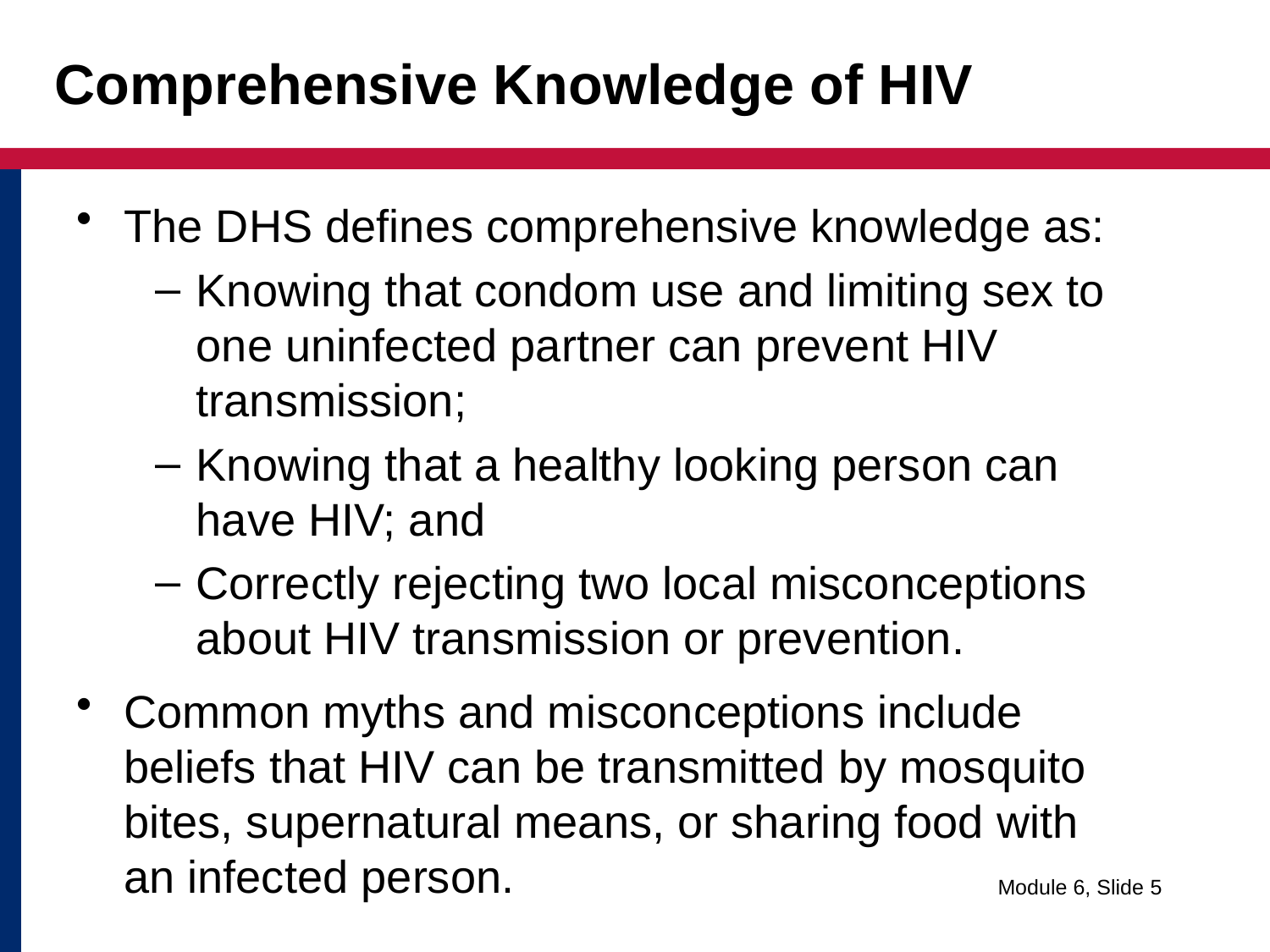

# Comprehensive Knowledge of HIV
The DHS defines comprehensive knowledge as:
Knowing that condom use and limiting sex to one uninfected partner can prevent HIV transmission;
Knowing that a healthy looking person can have HIV; and
Correctly rejecting two local misconceptions about HIV transmission or prevention.
Common myths and misconceptions include beliefs that HIV can be transmitted by mosquito bites, supernatural means, or sharing food with an infected person.
Module 6, Slide 5